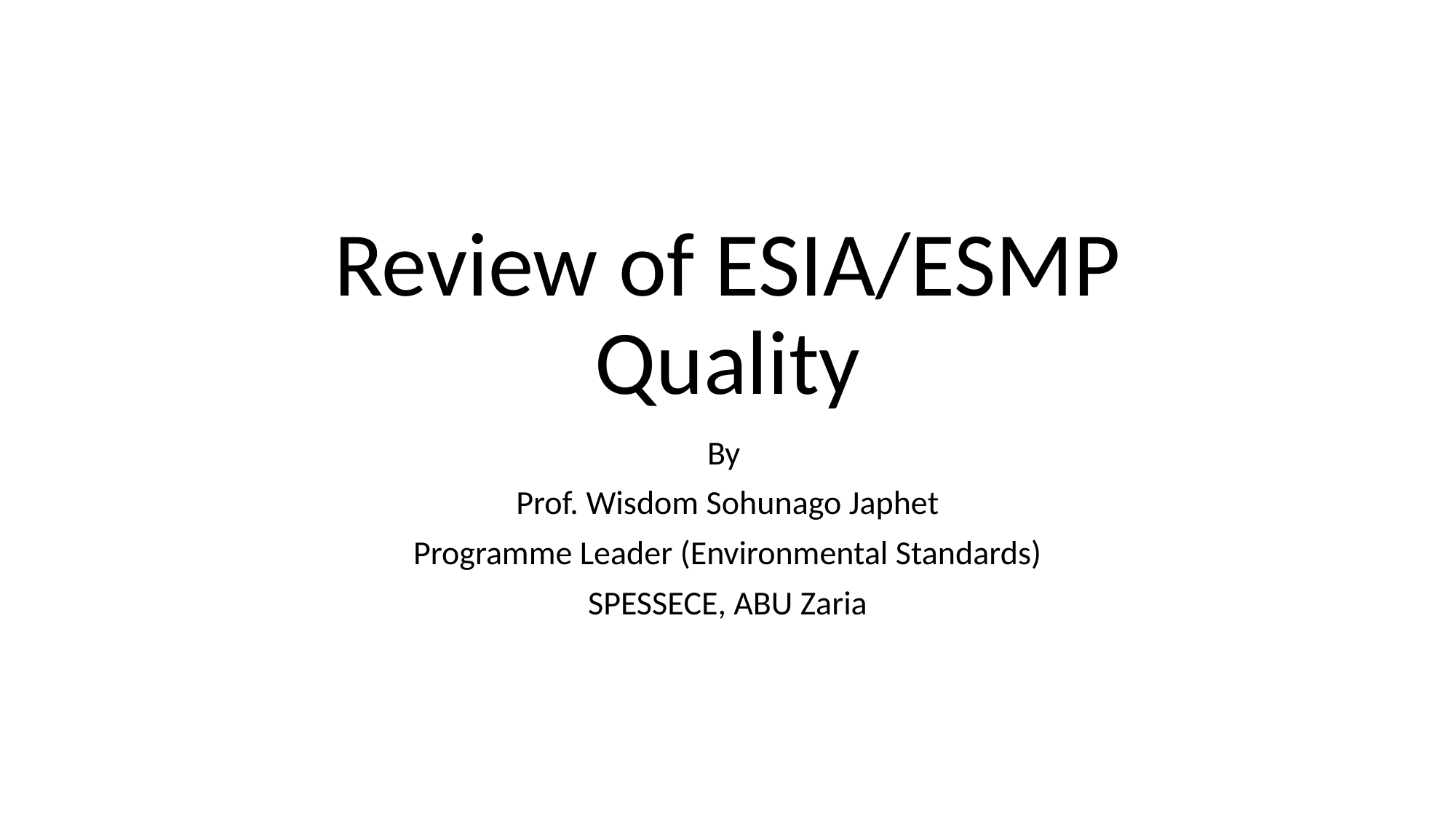

# Review of ESIA/ESMP Quality
By
Prof. Wisdom Sohunago Japhet
Programme Leader (Environmental Standards)
SPESSECE, ABU Zaria